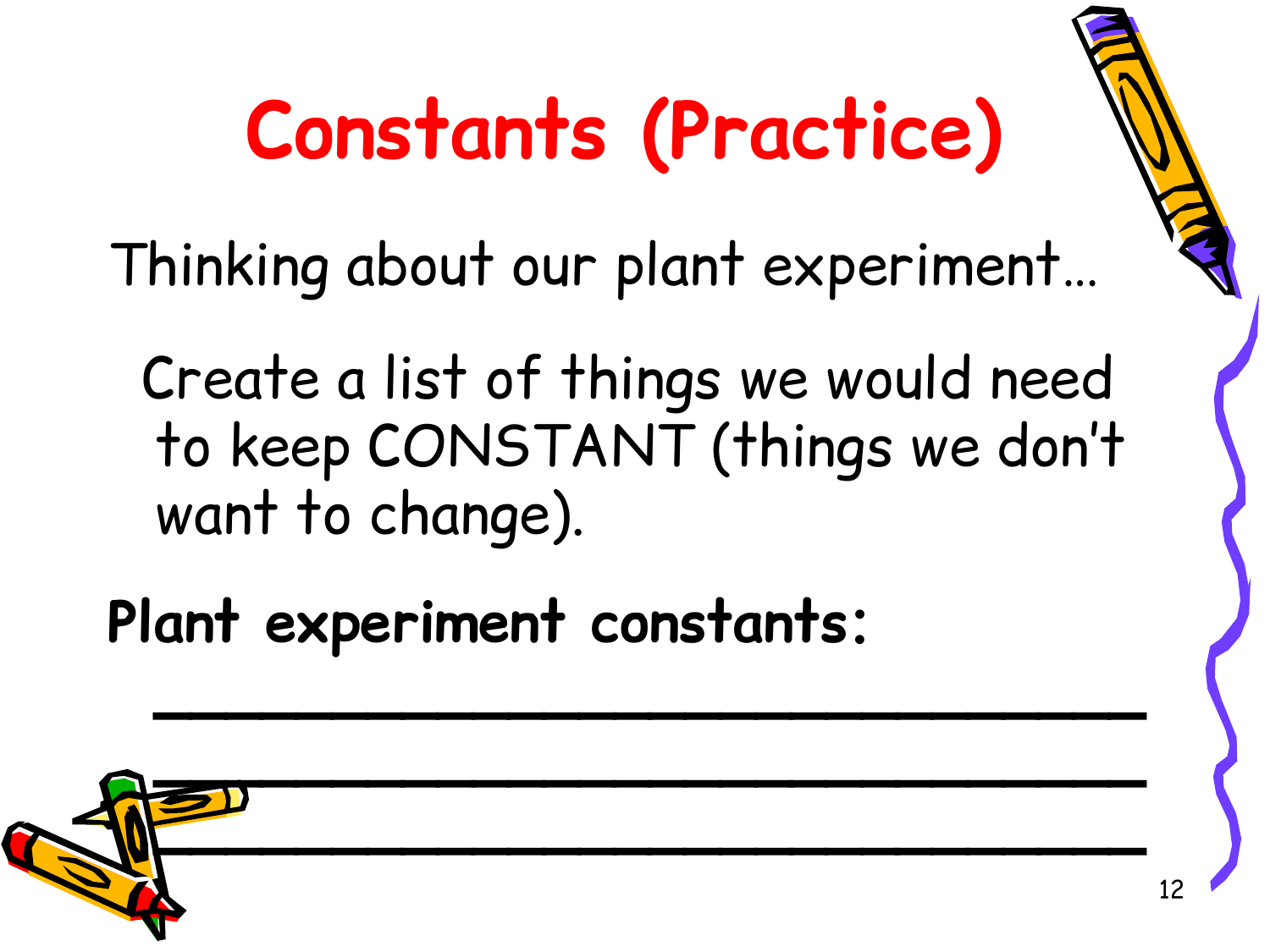

# Constants (Practice)
Thinking about our plant experiment…

  Create a list of things we would need to keep CONSTANT (things we don’t want to change).

Plant experiment constants: ____________________________________________________________________________________

12